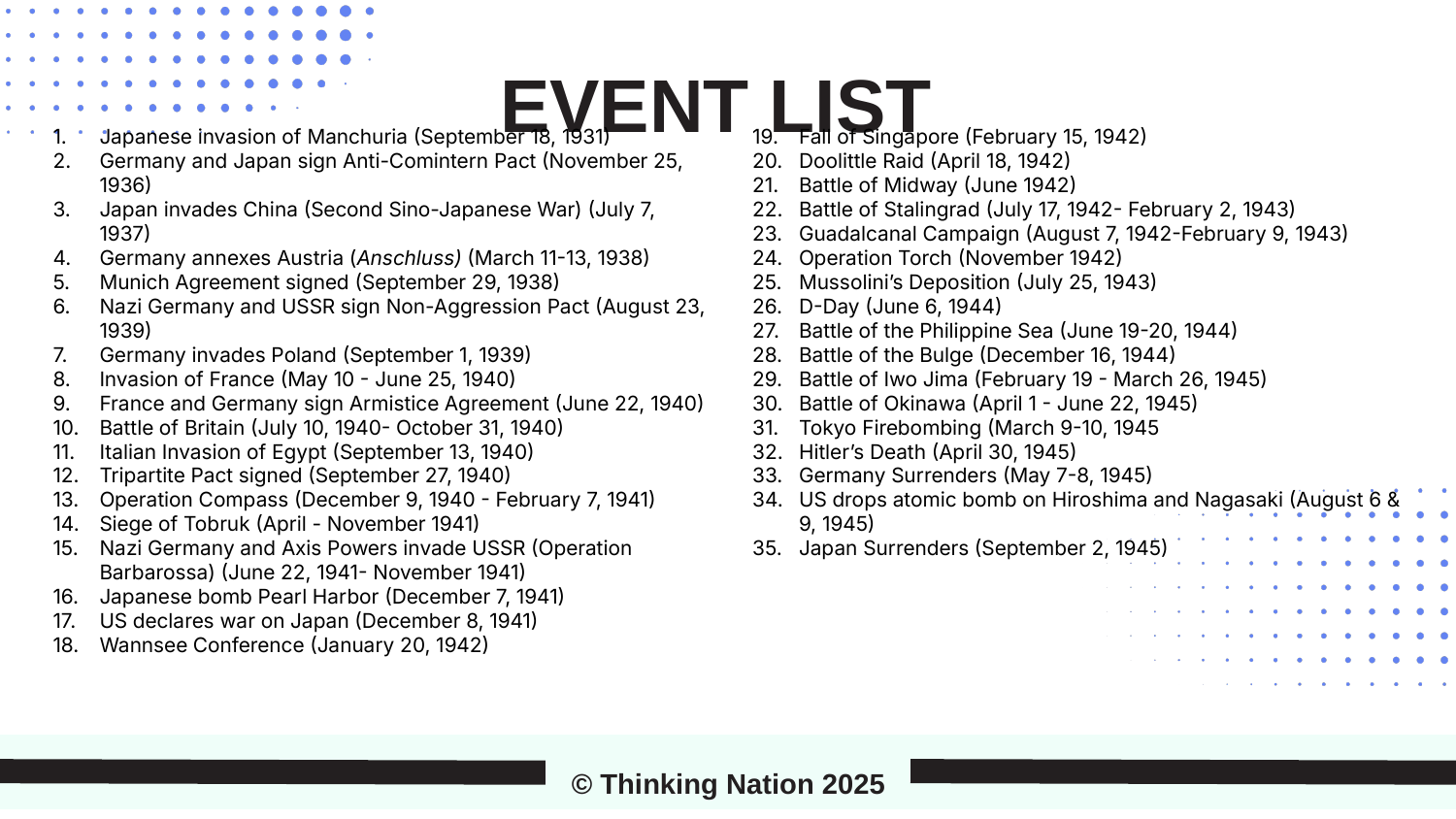

EVENT LIST
Japanese invasion of Manchuria (September 18, 1931)
Germany and Japan sign Anti-Comintern Pact (November 25, 1936)
Japan invades China (Second Sino-Japanese War) (July 7, 1937)
Germany annexes Austria (Anschluss) (March 11-13, 1938)
Munich Agreement signed (September 29, 1938)
Nazi Germany and USSR sign Non-Aggression Pact (August 23, 1939)
Germany invades Poland (September 1, 1939)
Invasion of France (May 10 - June 25, 1940)
France and Germany sign Armistice Agreement (June 22, 1940)
Battle of Britain (July 10, 1940- October 31, 1940)
Italian Invasion of Egypt (September 13, 1940)
Tripartite Pact signed (September 27, 1940)
Operation Compass (December 9, 1940 - February 7, 1941)
Siege of Tobruk (April - November 1941)
Nazi Germany and Axis Powers invade USSR (Operation Barbarossa) (June 22, 1941- November 1941)
Japanese bomb Pearl Harbor (December 7, 1941)
US declares war on Japan (December 8, 1941)
Wannsee Conference (January 20, 1942)
Fall of Singapore (February 15, 1942)
Doolittle Raid (April 18, 1942)
Battle of Midway (June 1942)
Battle of Stalingrad (July 17, 1942- February 2, 1943)
Guadalcanal Campaign (August 7, 1942-February 9, 1943)
Operation Torch (November 1942)
Mussolini’s Deposition (July 25, 1943)
D-Day (June 6, 1944)
Battle of the Philippine Sea (June 19-20, 1944)
Battle of the Bulge (December 16, 1944)
Battle of Iwo Jima (February 19 - March 26, 1945)
Battle of Okinawa (April 1 - June 22, 1945)
Tokyo Firebombing (March 9-10, 1945
Hitler’s Death (April 30, 1945)
Germany Surrenders (May 7-8, 1945)
US drops atomic bomb on Hiroshima and Nagasaki (August 6 & 9, 1945)
Japan Surrenders (September 2, 1945)

© Thinking Nation 2025